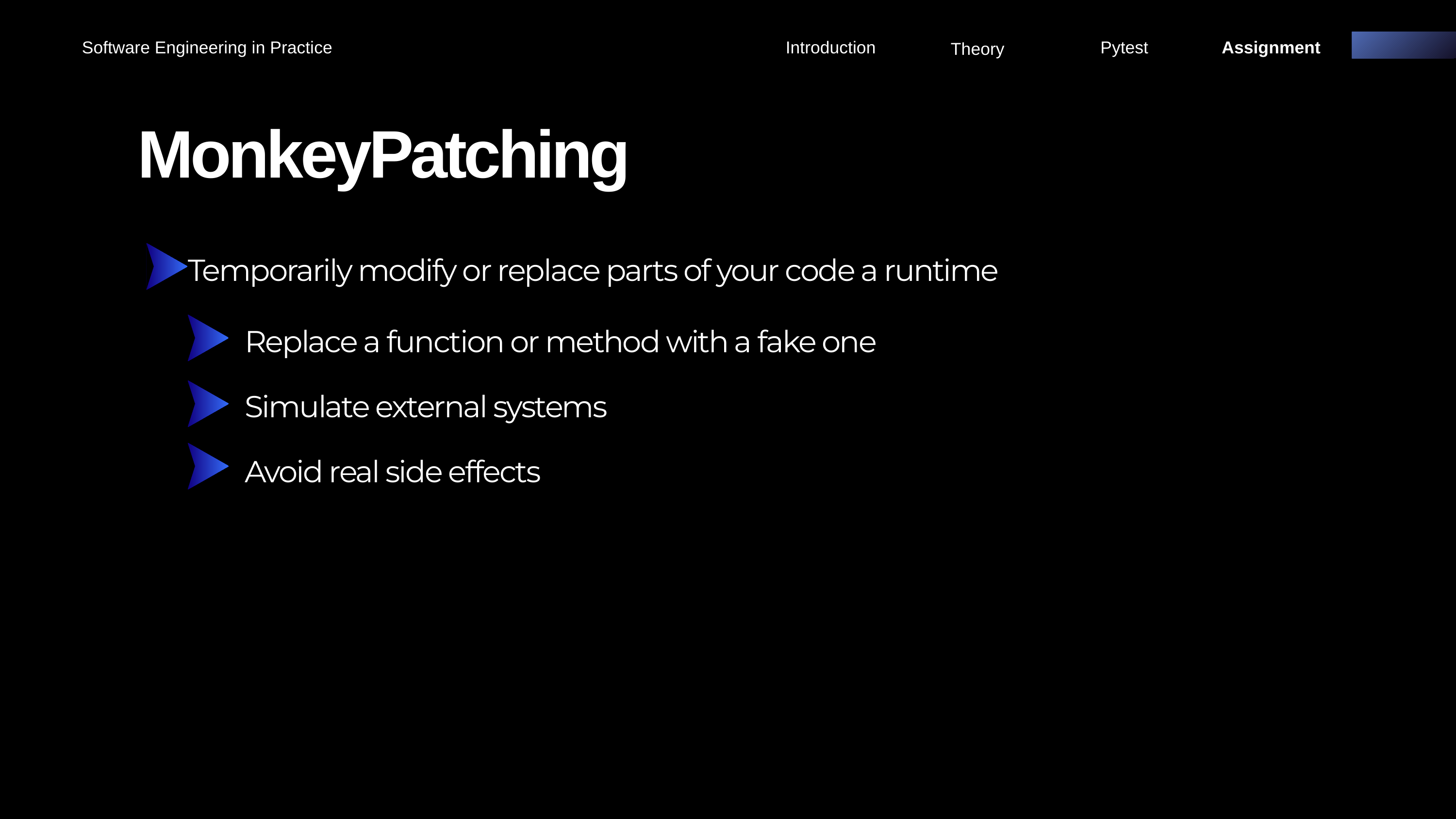

Software Engineering in Practice
Introduction
Pytest
Assignment
Theory
MonkeyPatching
Temporarily modify or replace parts of your code a runtime

Replace a function or method with a fake one
Simulate external systems
Avoid real side effects